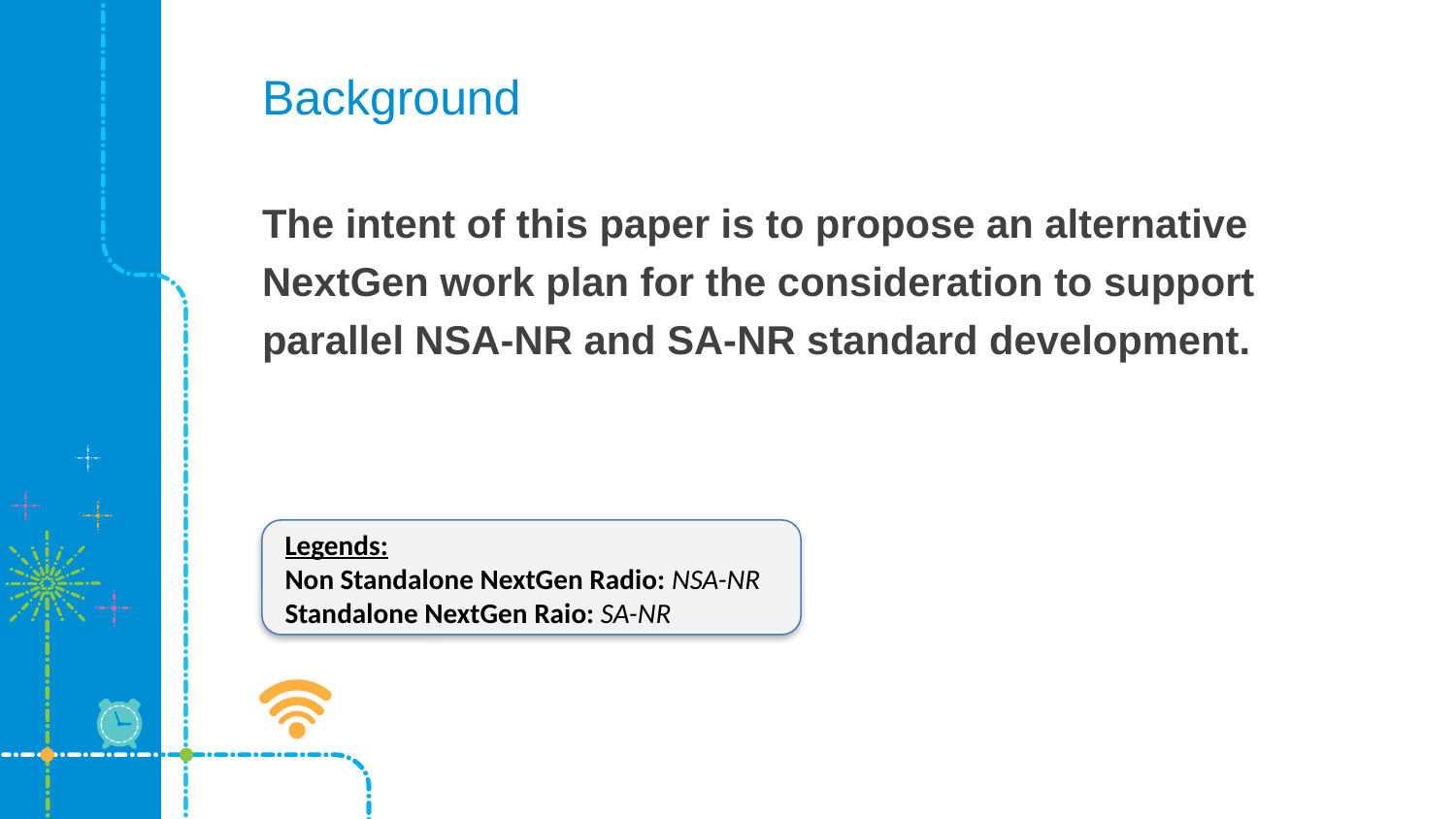

# Background
The intent of this paper is to propose an alternative NextGen work plan for the consideration to support parallel NSA-NR and SA-NR standard development.

Legends:
Non Standalone NextGen Radio: NSA-NR
Standalone NextGen Raio: SA-NR